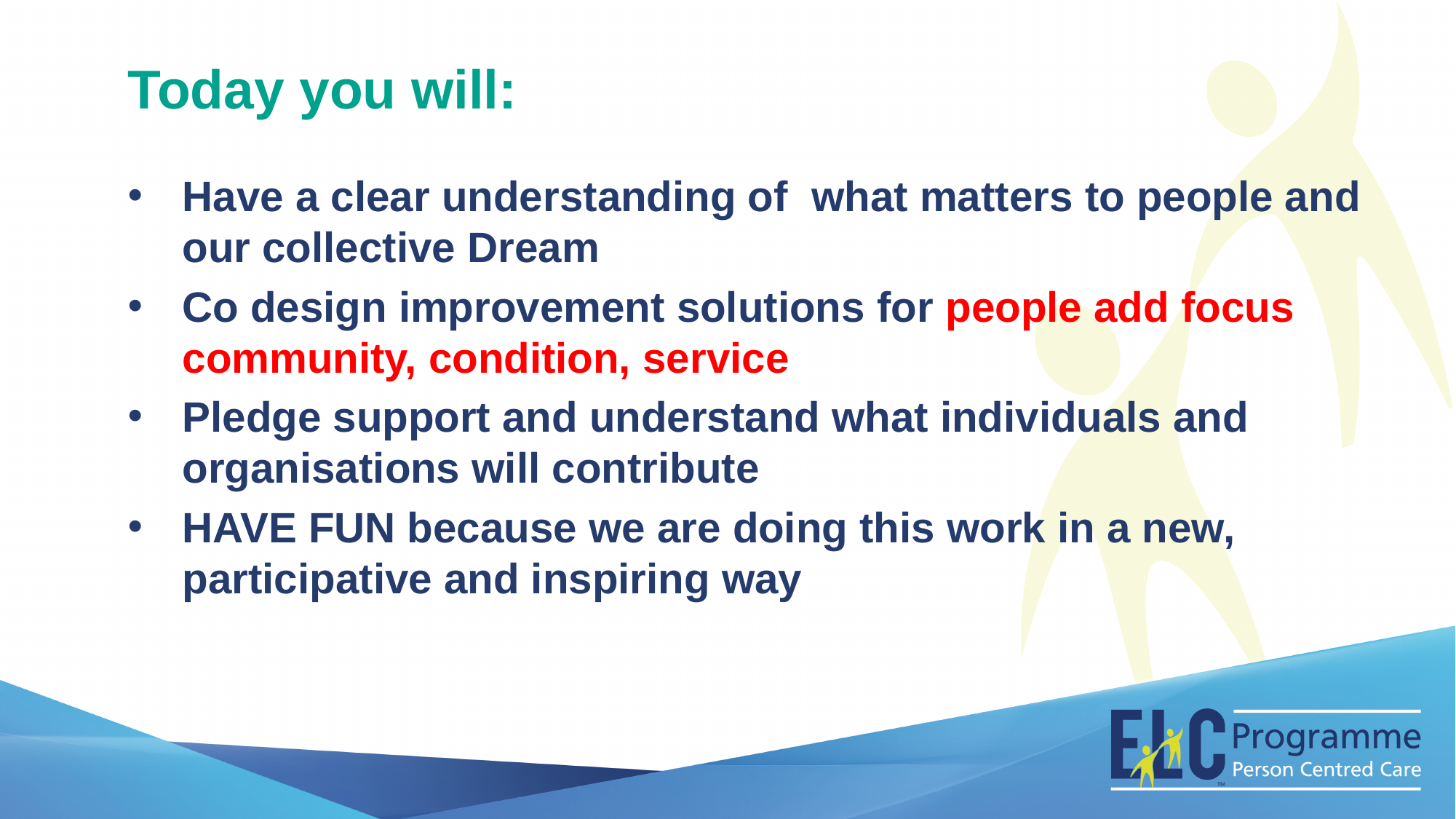

Today you will:
Have a clear understanding of  what matters to people and our collective Dream
Co design improvement solutions for people add focus community, condition, service
Pledge support and understand what individuals and organisations will contribute
HAVE FUN because we are doing this work in a new, participative and inspiring way